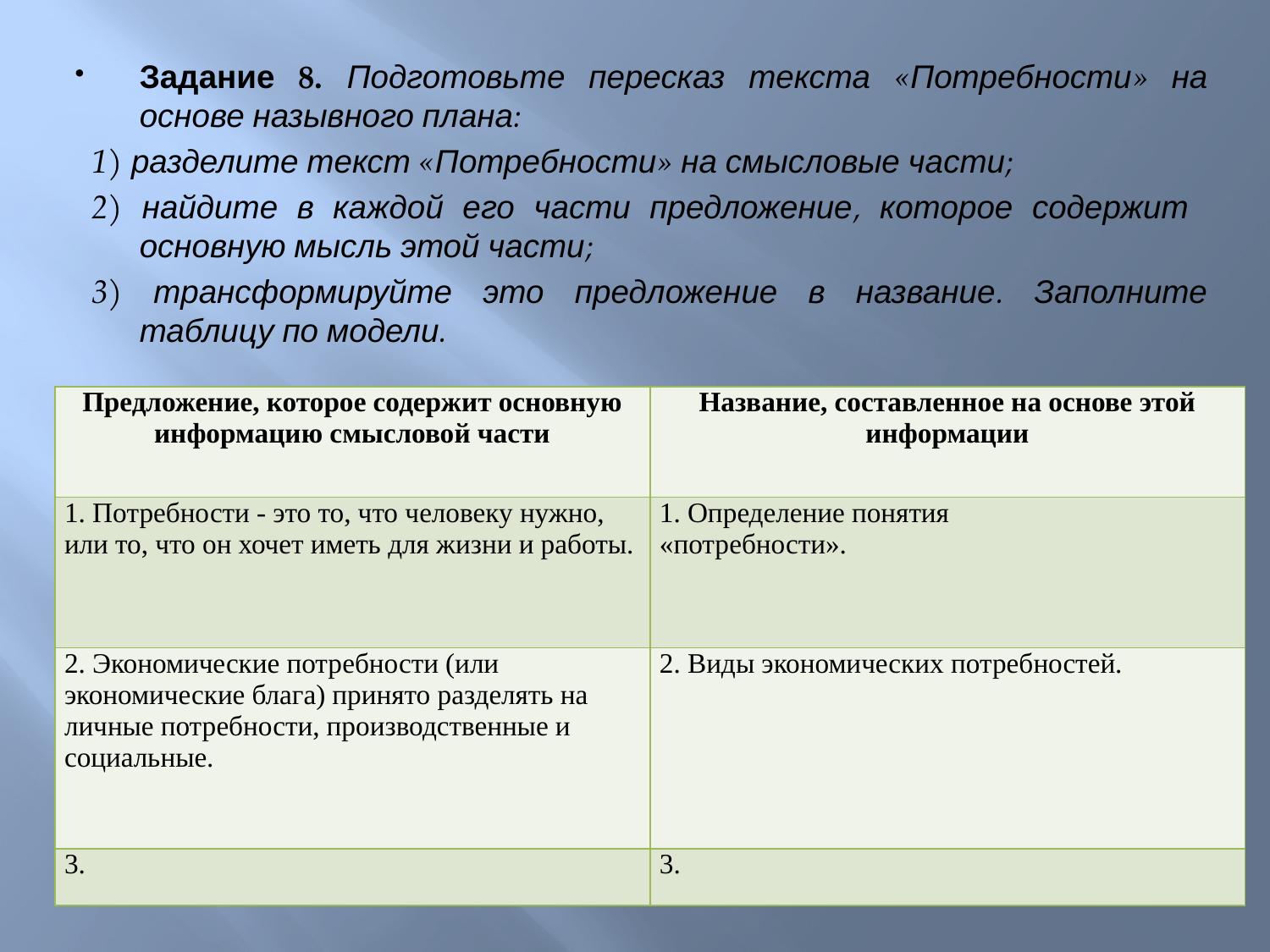

Задание 8. Подготовьте пересказ текста «Потребности» на основе назывного плана:
1) разделите текст «Потребности» на смысловые части;
2) найдите в каждой его части предложение, которое содержит  основную мысль этой части;
3) трансформируйте это предложение в название. Заполните таблицу по модели.

| Предложение, которое содержит основную информацию смысловой части | Название, составленное на основе этой информации |
| --- | --- |
| 1. Потребности - это то, что человеку нужно, или то, что он хочет иметь для жизни и работы. | 1. Определение понятия «потребности». |
| 2. Экономические потребности (или экономические блага) принято разделять на личные потребности, производственные и социальные. | 2. Виды экономических потребностей. |
| 3. | 3. |